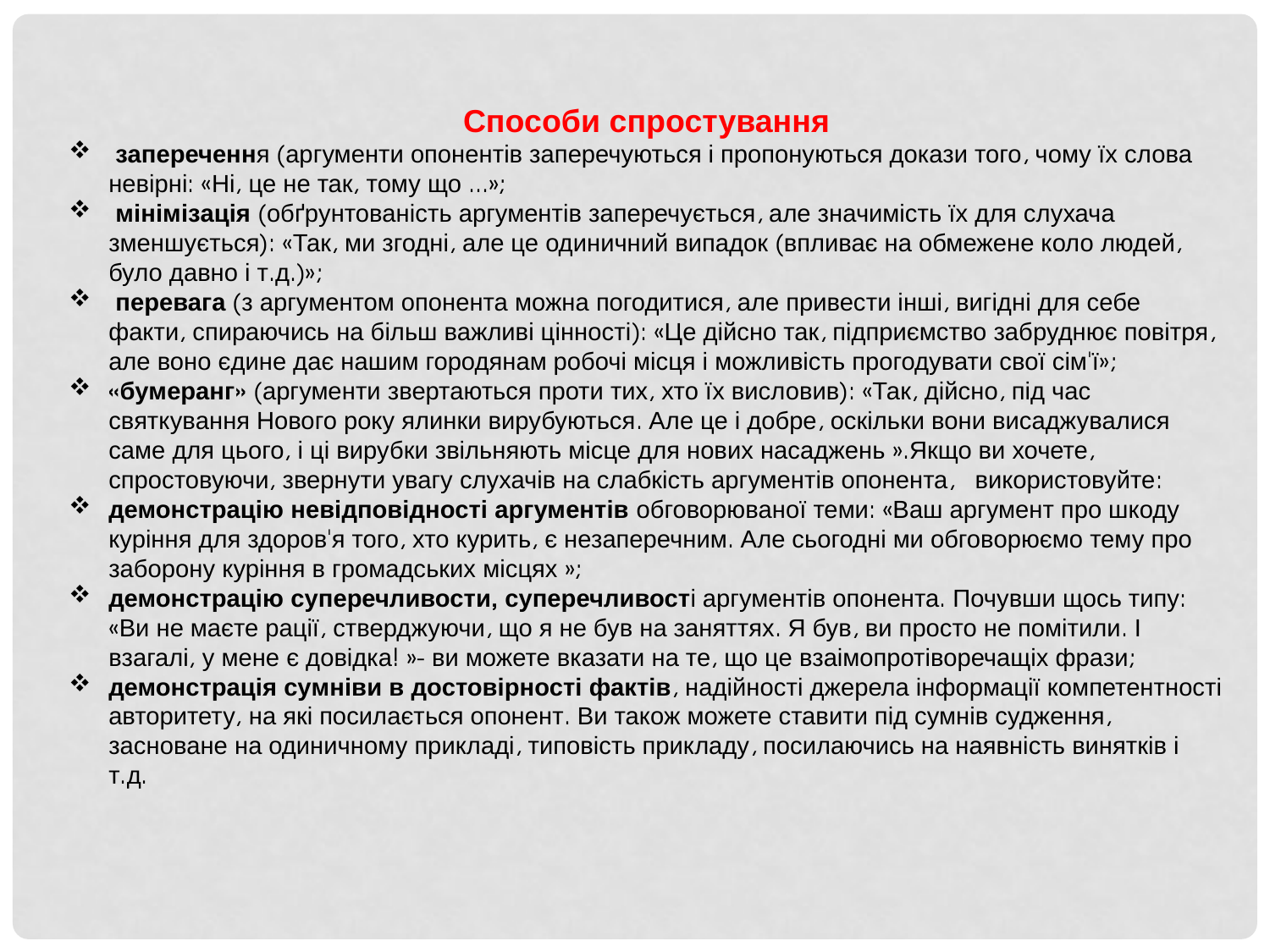

Способи спростування
 заперечення (аргументи опонентів заперечуються і пропонуються докази того, чому їх слова невірні: «Ні, це не так, тому що ...»;
 мінімізація (обґрунтованість аргументів заперечується, але значимість їх для слухача зменшується): «Так, ми згодні, але це одиничний випадок (впливає на обмежене коло людей, було давно і т.д.)»;
 перевага (з аргументом опонента можна погодитися, але привести інші, вигідні для себе факти, спираючись на більш важливі цінності): «Це дійсно так, підприємство забруднює повітря, але воно єдине дає нашим городянам робочі місця і можливість прогодувати свої сім'ї»;
«бумеранг» (аргументи звертаються проти тих, хто їх висловив): «Так, дійсно, під час святкування Нового року ялинки вирубуються. Але це і добре, оскільки вони висаджувалися саме для цього, і ці вирубки звільняють місце для нових насаджень ».Якщо ви хочете, спростовуючи, звернути увагу слухачів на слабкість аргументів опонента,   використовуйте:
демонстрацію невідповідності аргументів обговорюваної теми: «Ваш аргумент про шкоду куріння для здоров'я того, хто курить, є незаперечним. Але сьогодні ми обговорюємо тему про заборону куріння в громадських місцях »;
демонстрацію суперечливости, суперечливості аргументів опонента. Почувши щось типу: «Ви не маєте рації, стверджуючи, що я не був на заняттях. Я був, ви просто не помітили. І взагалі, у мене є довідка! »- ви можете вказати на те, що це взаімопротіворечащіх фрази;
демонстрація сумніви в достовірності фактів, надійності джерела інформації компетентності авторитету, на які посилається опонент. Ви також можете ставити під сумнів судження, засноване на одиничному прикладі, типовість прикладу, посилаючись на наявність винятків і т.д.